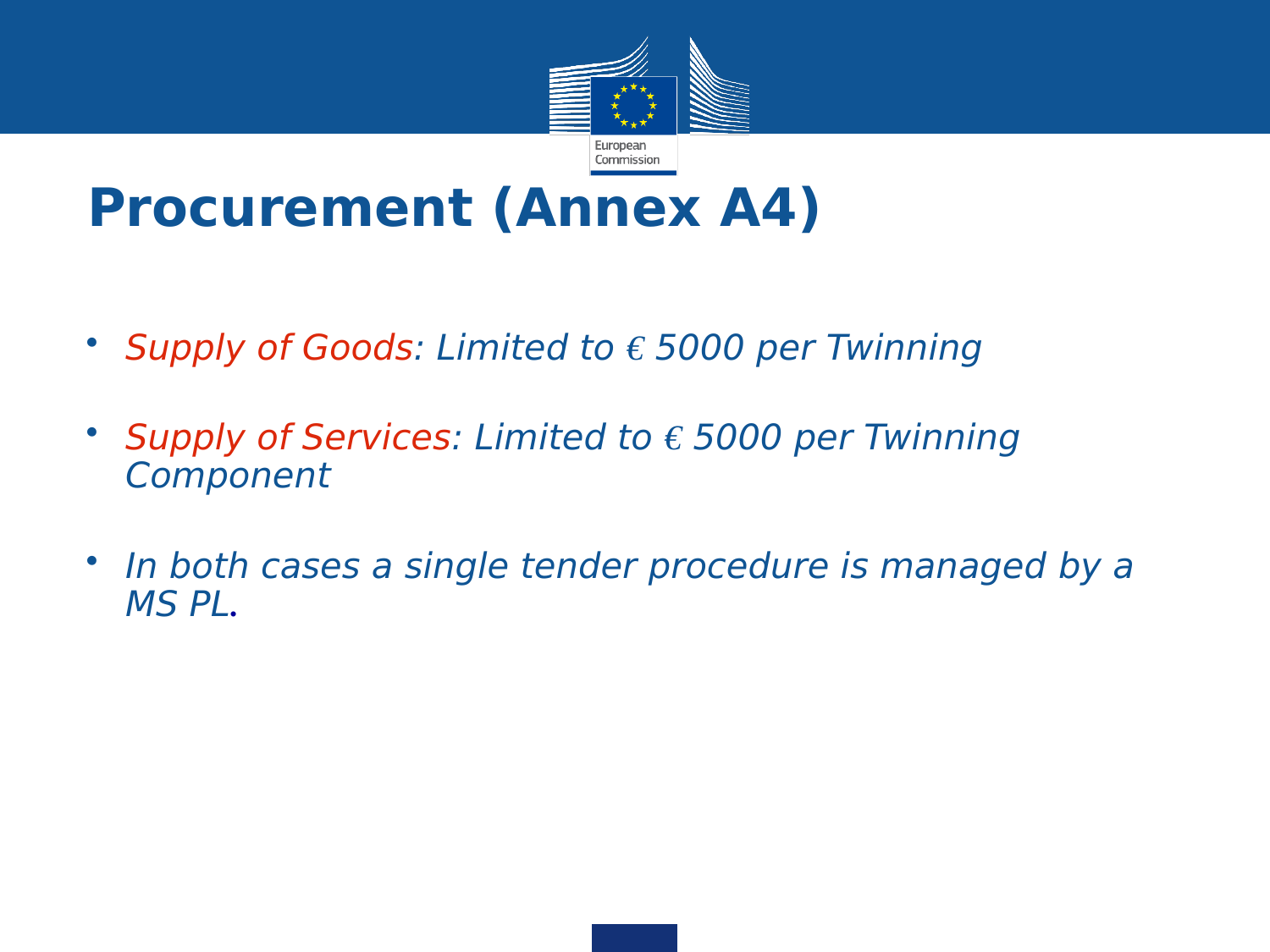

# Procurement (Annex A4)

Supply of Goods: Limited to € 5000 per Twinning

Supply of Services: Limited to € 5000 per Twinning Component

In both cases a single tender procedure is managed by a MS PL.